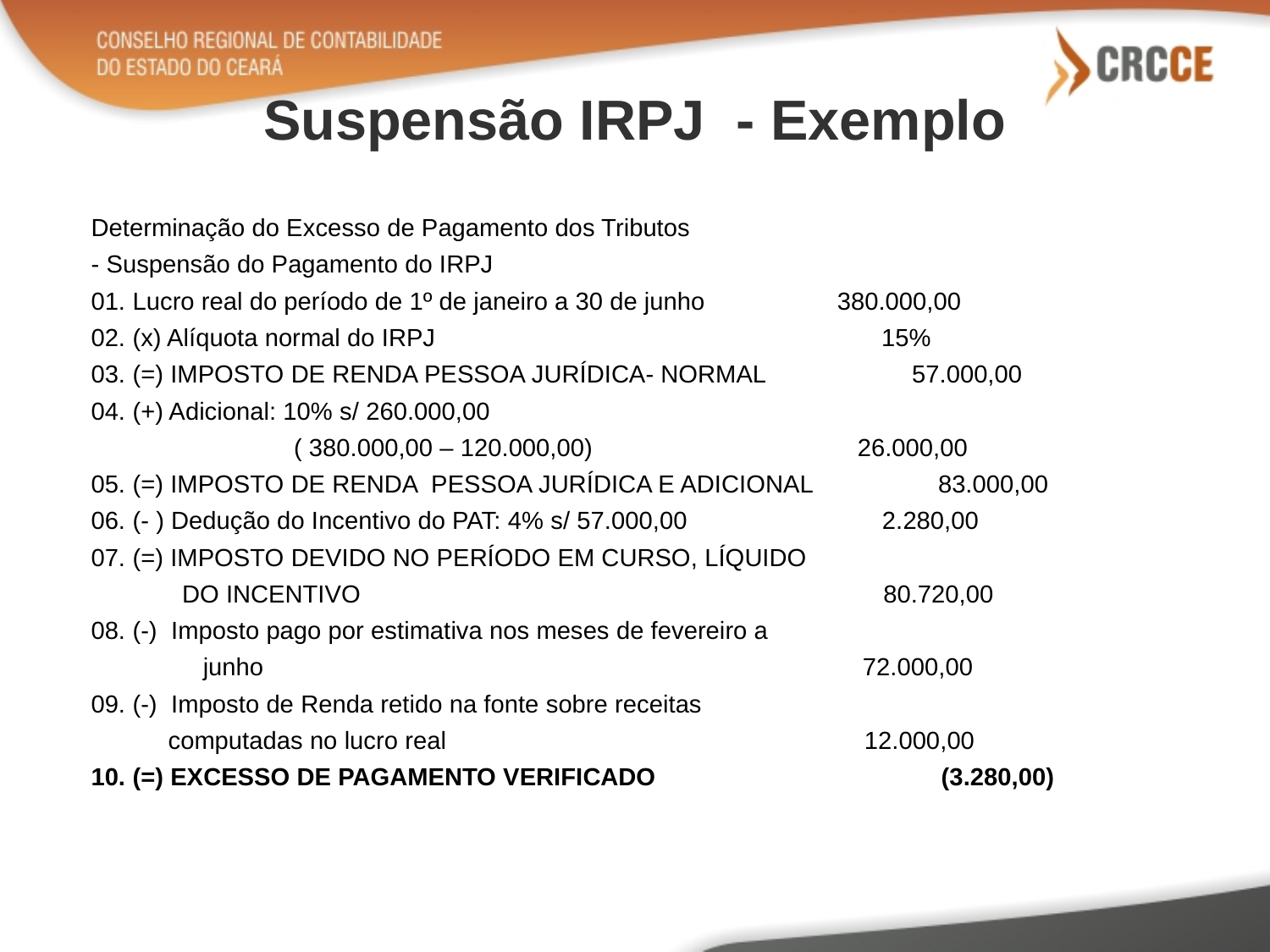

# Suspensão IRPJ  - Exemplo
Determinação do Excesso de Pagamento dos Tributos
- Suspensão do Pagamento do IRPJ
01. Lucro real do período de 1º de janeiro a 30 de junho                   380.000,00
02. (x) Alíquota normal do IRPJ                                                                15%
03. (=) IMPOSTO DE RENDA PESSOA JURÍDICA- NORMAL                     57.000,00
04. (+) Adicional: 10% s/ 260.000,00
                             ( 380.000,00 – 120.000,00)                                      26.000,00
05. (=) IMPOSTO DE RENDA  PESSOA JURÍDICA E ADICIONAL                  83.000,00
06. (- ) Dedução do Incentivo do PAT: 4% s/ 57.000,00                            2.280,00
07. (=) IMPOSTO DEVIDO NO PERÍODO EM CURSO, LÍQUIDO
             DO INCENTIVO                                                                           80.720,00
08. (-)  Imposto pago por estimativa nos meses de fevereiro a
                junho                                                                                      72.000,00
09. (-)  Imposto de Renda retido na fonte sobre receitas
           computadas no lucro real                                                            12.000,00
10. (=) EXCESSO DE PAGAMENTO VERIFICADO                                         (3.280,00)